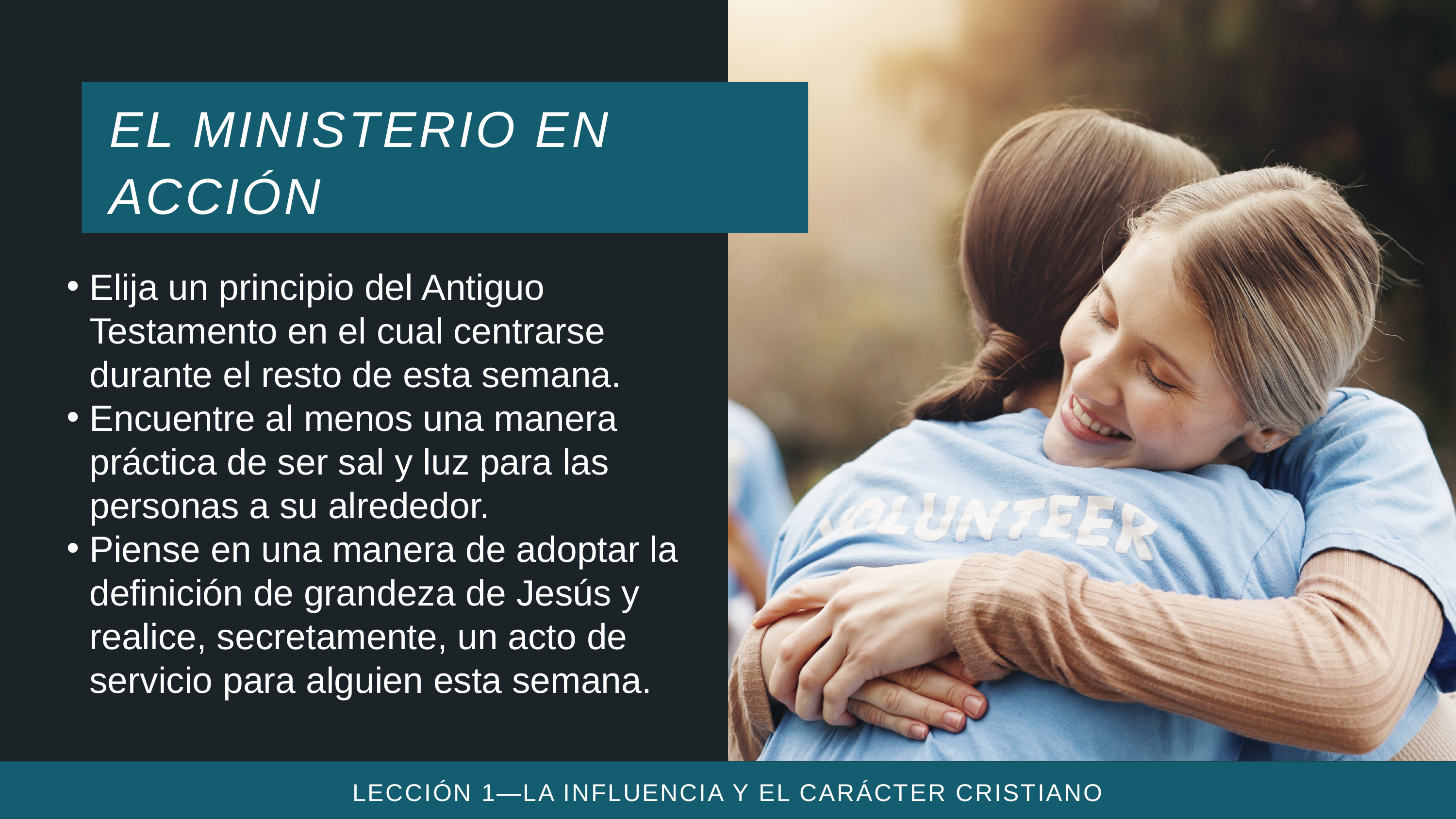

Elija un principio del Antiguo Testamento en el cual centrarse durante el resto de esta semana.
Encuentre al menos una manera
práctica de ser sal y luz para las
personas a su alrededor.
Piense en una manera de adoptar la definición de grandeza de Jesús y realice, secretamente, un acto de servicio para alguien esta semana.